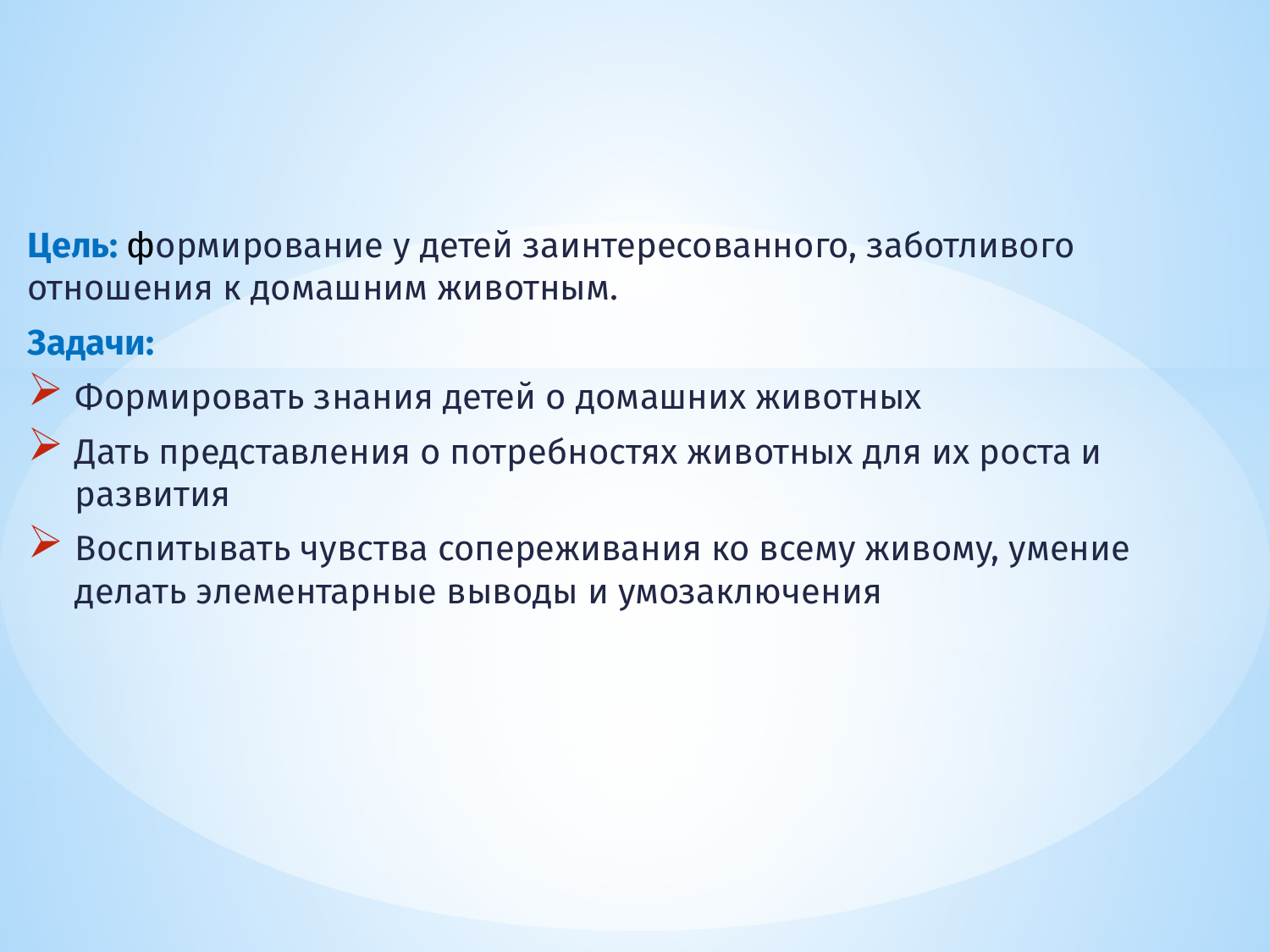

#
Цель: формирование у детей заинтересованного, заботливого отношения к домашним животным.
Задачи:
Формировать знания детей о домашних животных
Дать представления о потребностях животных для их роста и развития
Воспитывать чувства сопереживания ко всему живому, умение делать элементарные выводы и умозаключения